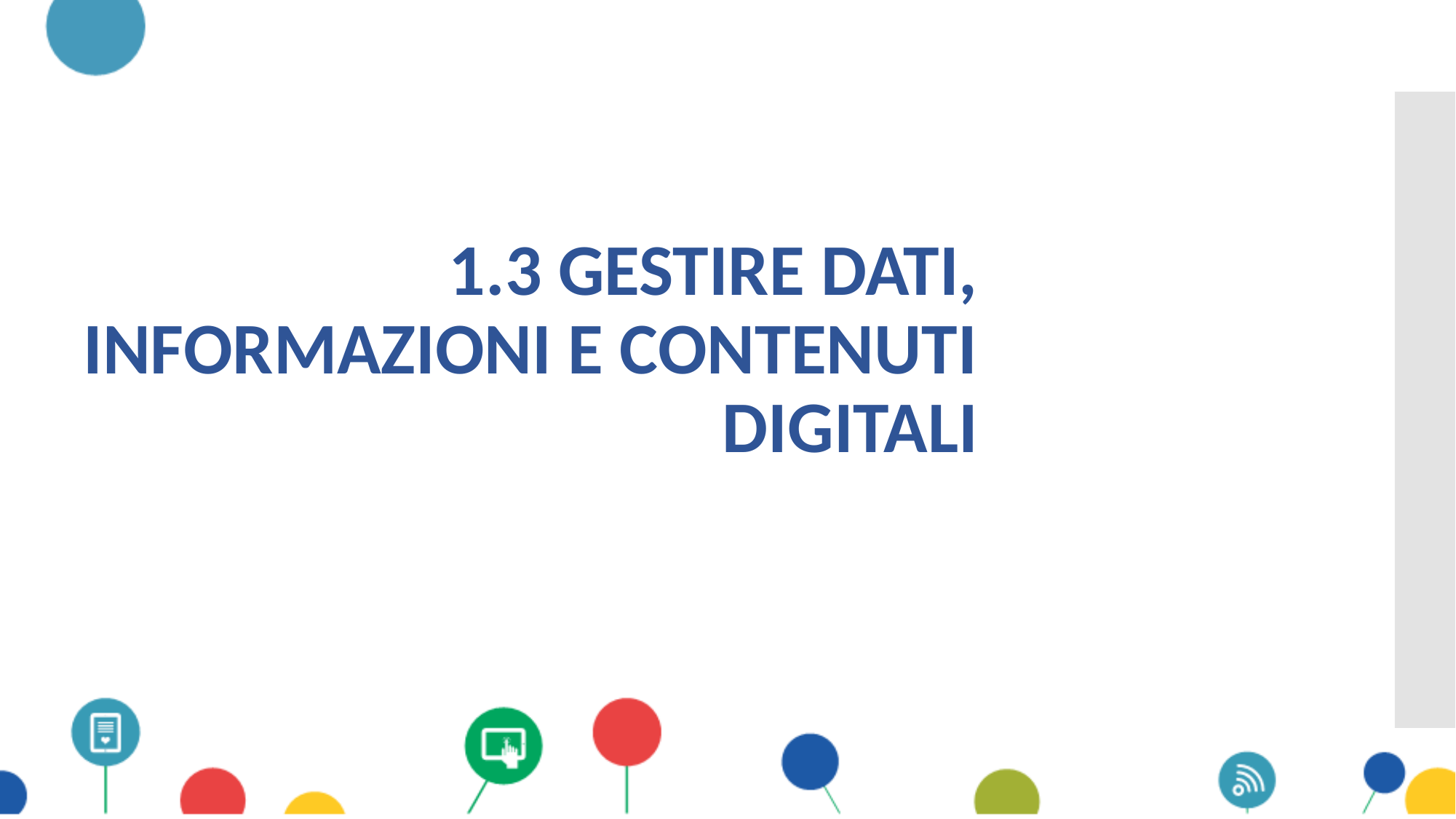

# 1.3 Gestire dati, informazioni e contenuti digitali